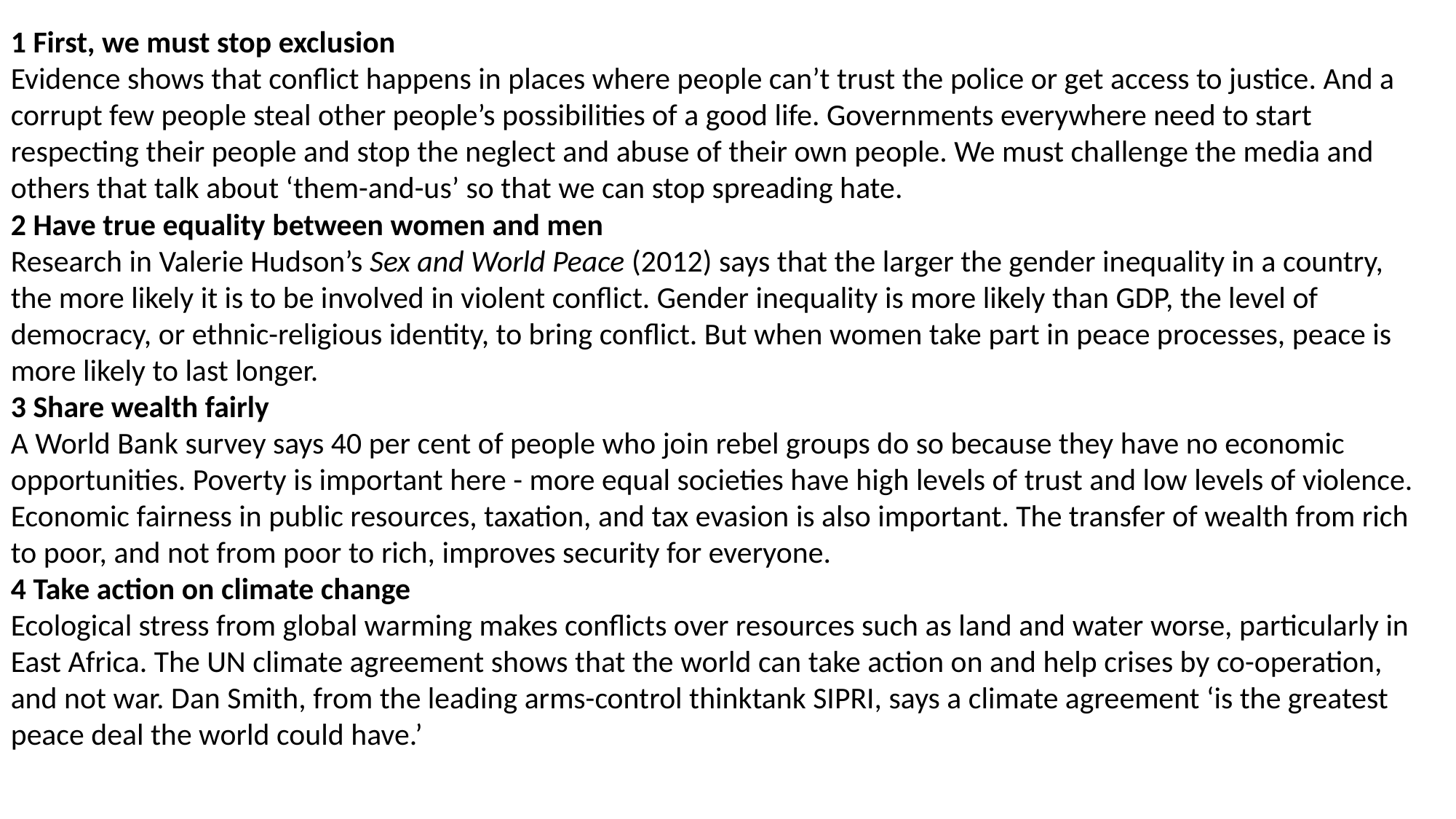

1 First, we must stop exclusion
Evidence shows that conflict happens in places where people can’t trust the police or get access to justice. And a corrupt few people steal other people’s possibilities of a good life. Governments everywhere need to start respecting their people and stop the neglect and abuse of their own people. We must challenge the media and others that talk about ‘them-and-us’ so that we can stop spreading hate.
2 Have true equality between women and men
Research in Valerie Hudson’s Sex and World Peace (2012) says that the larger the gender inequality in a country, the more likely it is to be involved in violent conflict. Gender inequality is more likely than GDP, the level of democracy, or ethnic-religious identity, to bring conflict. But when women take part in peace processes, peace is more likely to last longer.
3 Share wealth fairly
A World Bank survey says 40 per cent of people who join rebel groups do so because they have no economic opportunities. Poverty is important here - more equal societies have high levels of trust and low levels of violence. Economic fairness in public resources, taxation, and tax evasion is also important. The transfer of wealth from rich to poor, and not from poor to rich, improves security for everyone.
4 Take action on climate change
Ecological stress from global warming makes conflicts over resources such as land and water worse, particularly in East Africa. The UN climate agreement shows that the world can take action on and help crises by co-operation, and not war. Dan Smith, from the leading arms-control thinktank SIPRI, says a climate agreement ‘is the greatest peace deal the world could have.’